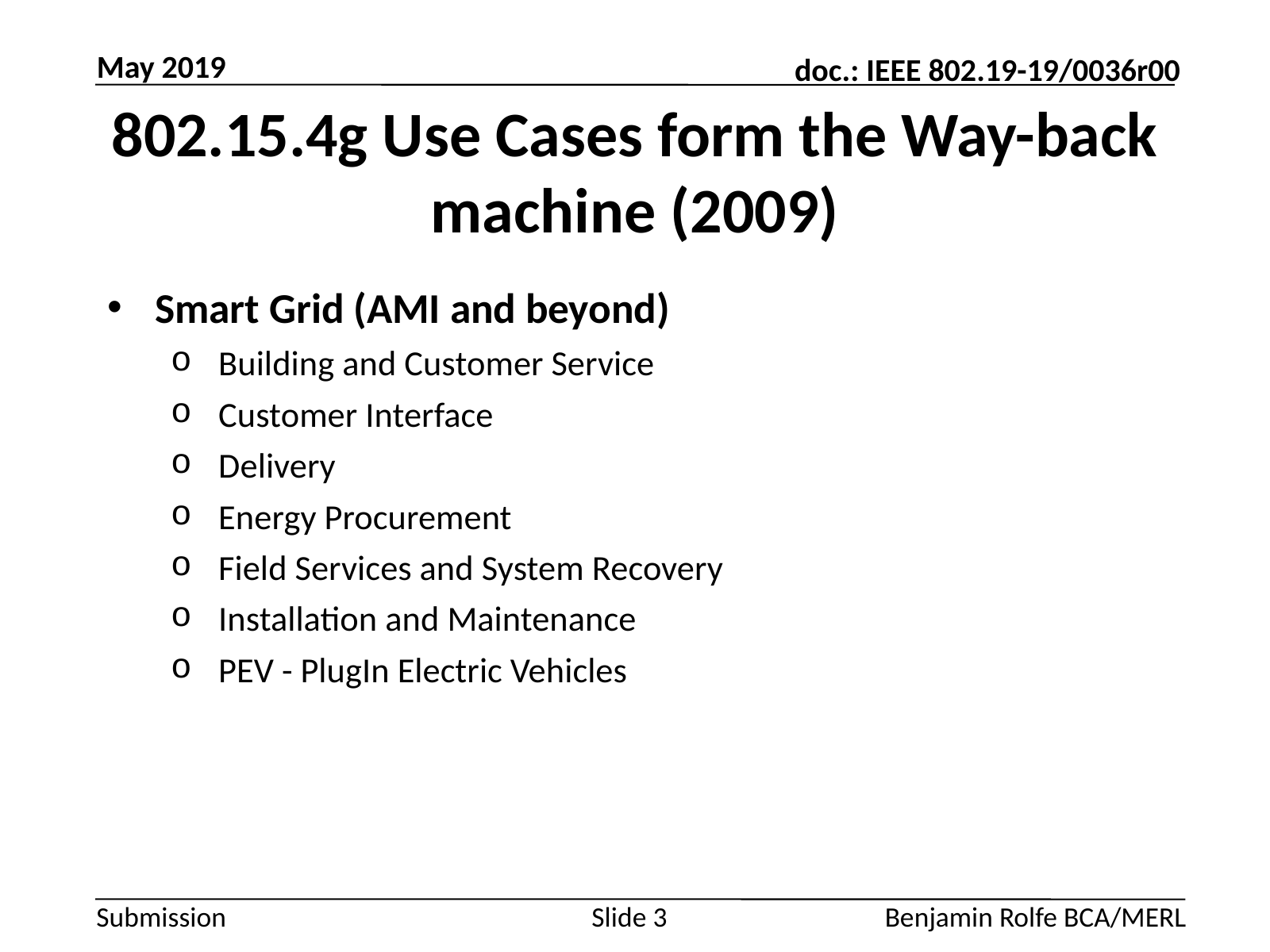

May 2019
# 802.15.4g Use Cases form the Way-back machine (2009)
Smart Grid (AMI and beyond)
Building and Customer Service
Customer Interface
Delivery
Energy Procurement
Field Services and System Recovery
Installation and Maintenance
PEV - PlugIn Electric Vehicles

Slide 3
Benjamin Rolfe BCA/MERL